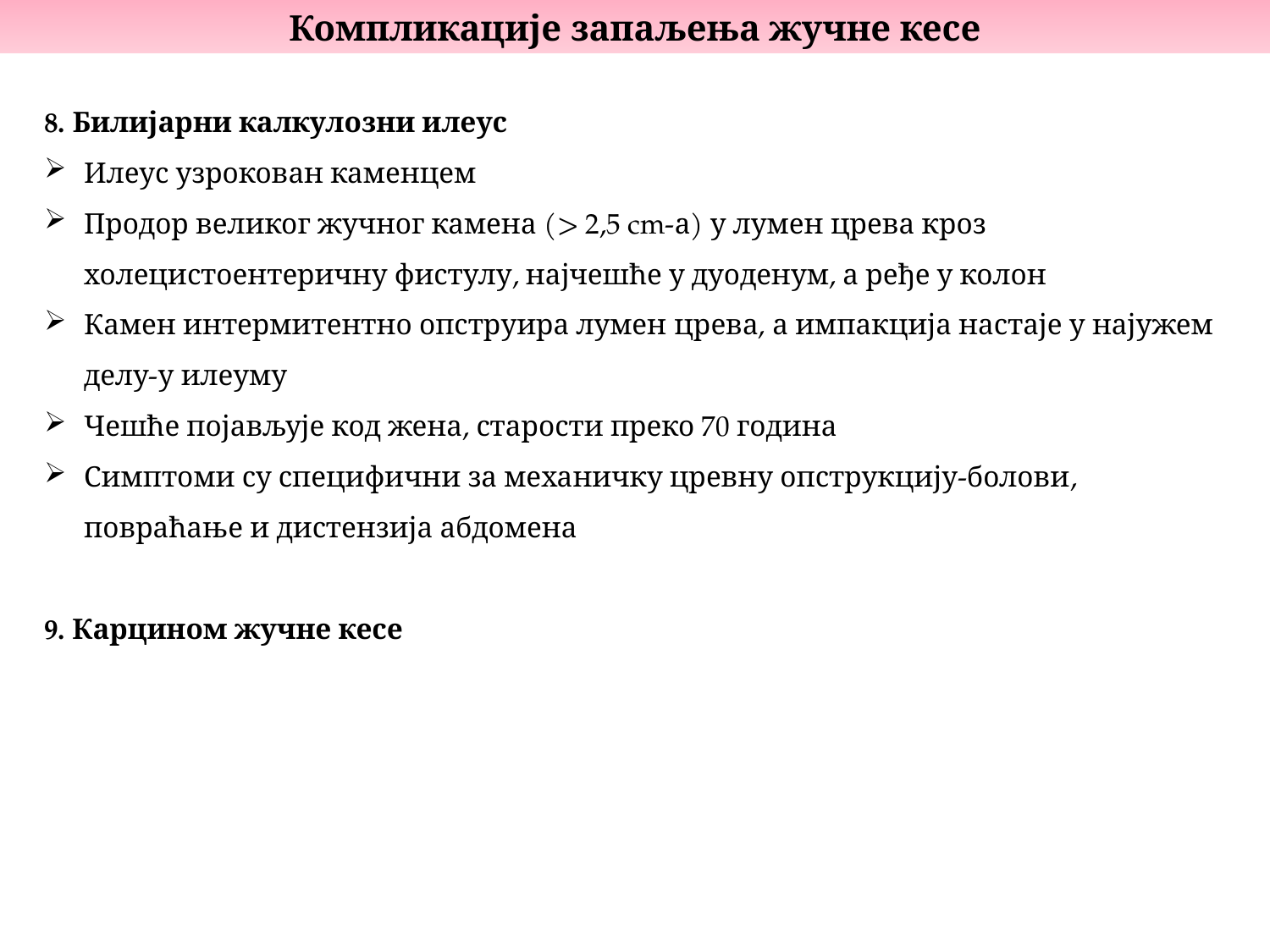

Компликације запаљења жучне кесе
8. Билијарни калкулозни илеус
Илеус узрокован каменцем
Продор великог жучног камена (> 2,5 cm-а) у лумен црева кроз холецистоентеричну фистулу, најчешће у дуоденум, а ређе у колон
Камен интермитентно опструира лумен црева, а импакција настаје у најужем делу-у илеуму
Чешће појављује код жена, старости преко 70 година
Симптоми су специфични за механичку цревну опструкцију-болови, повраћање и дистензија абдомена

9. Карцином жучне кесе